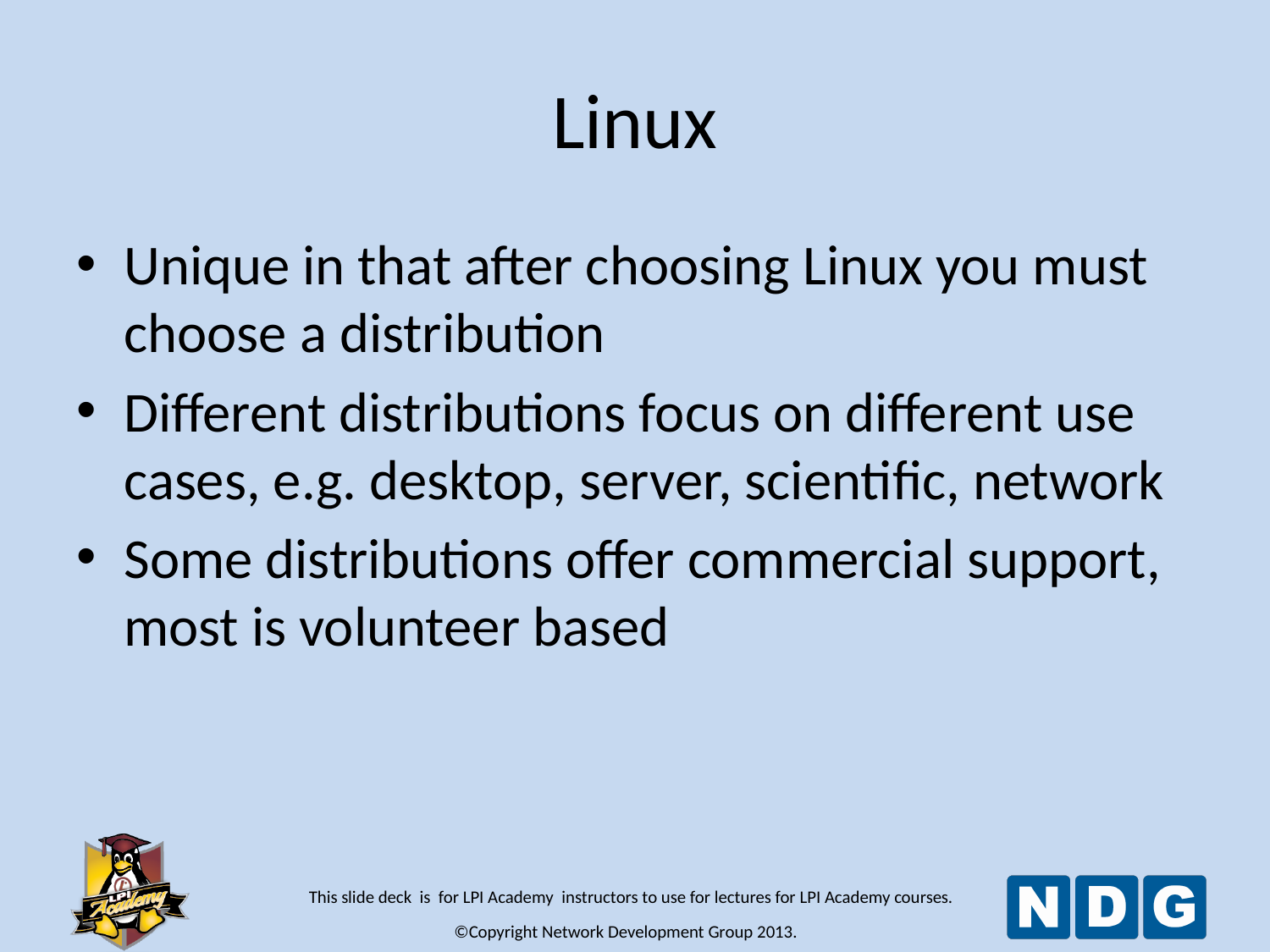

# Linux
Unique in that after choosing Linux you must choose a distribution
Different distributions focus on different use cases, e.g. desktop, server, scientific, network
Some distributions offer commercial support, most is volunteer based